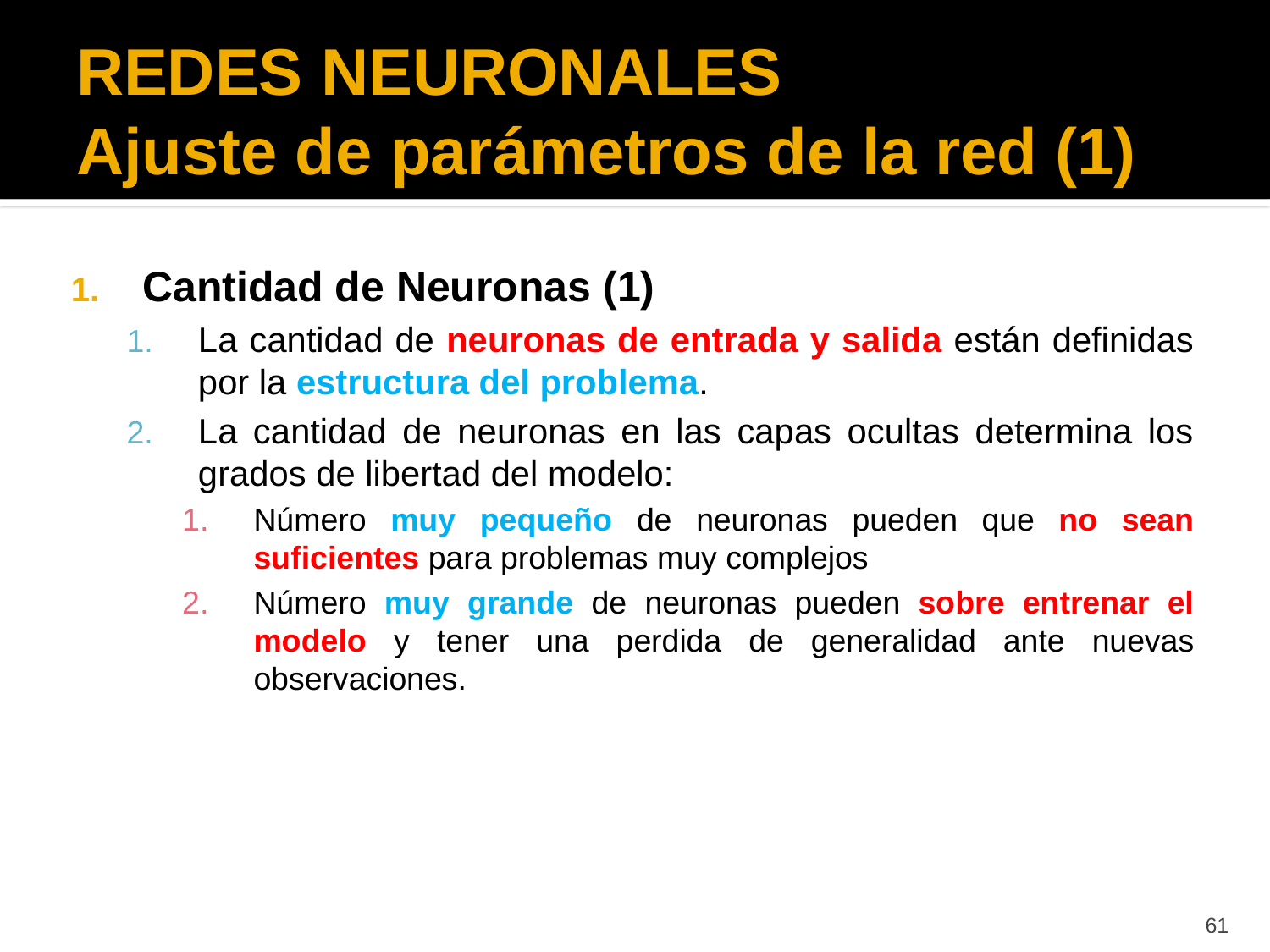

# REDES NEURONALES Ajuste de parámetros de la red (1)
Cantidad de Neuronas (1)
La cantidad de neuronas de entrada y salida están definidas por la estructura del problema.
La cantidad de neuronas en las capas ocultas determina los grados de libertad del modelo:
Número muy pequeño de neuronas pueden que no sean suficientes para problemas muy complejos
Número muy grande de neuronas pueden sobre entrenar el modelo y tener una perdida de generalidad ante nuevas observaciones.

61